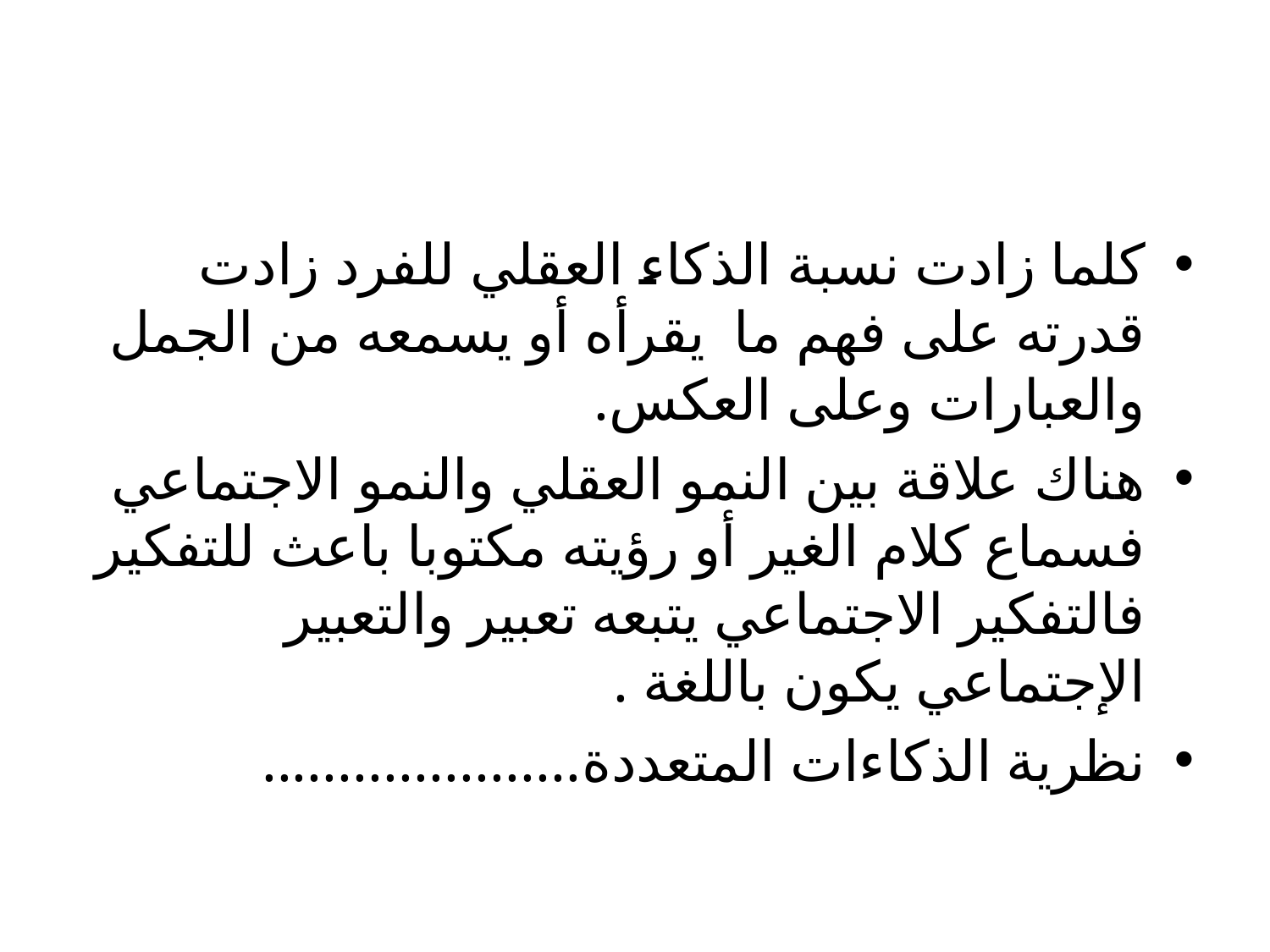

#
كلما زادت نسبة الذكاء العقلي للفرد زادت قدرته على فهم ما  يقرأه أو يسمعه من الجمل والعبارات وعلى العكس.
هناك علاقة بين النمو العقلي والنمو الاجتماعي فسماع كلام الغير أو رؤيته مكتوبا باعث للتفكير فالتفكير الاجتماعي يتبعه تعبير والتعبير الإجتماعي يكون باللغة .
نظرية الذكاءات المتعددة.....................